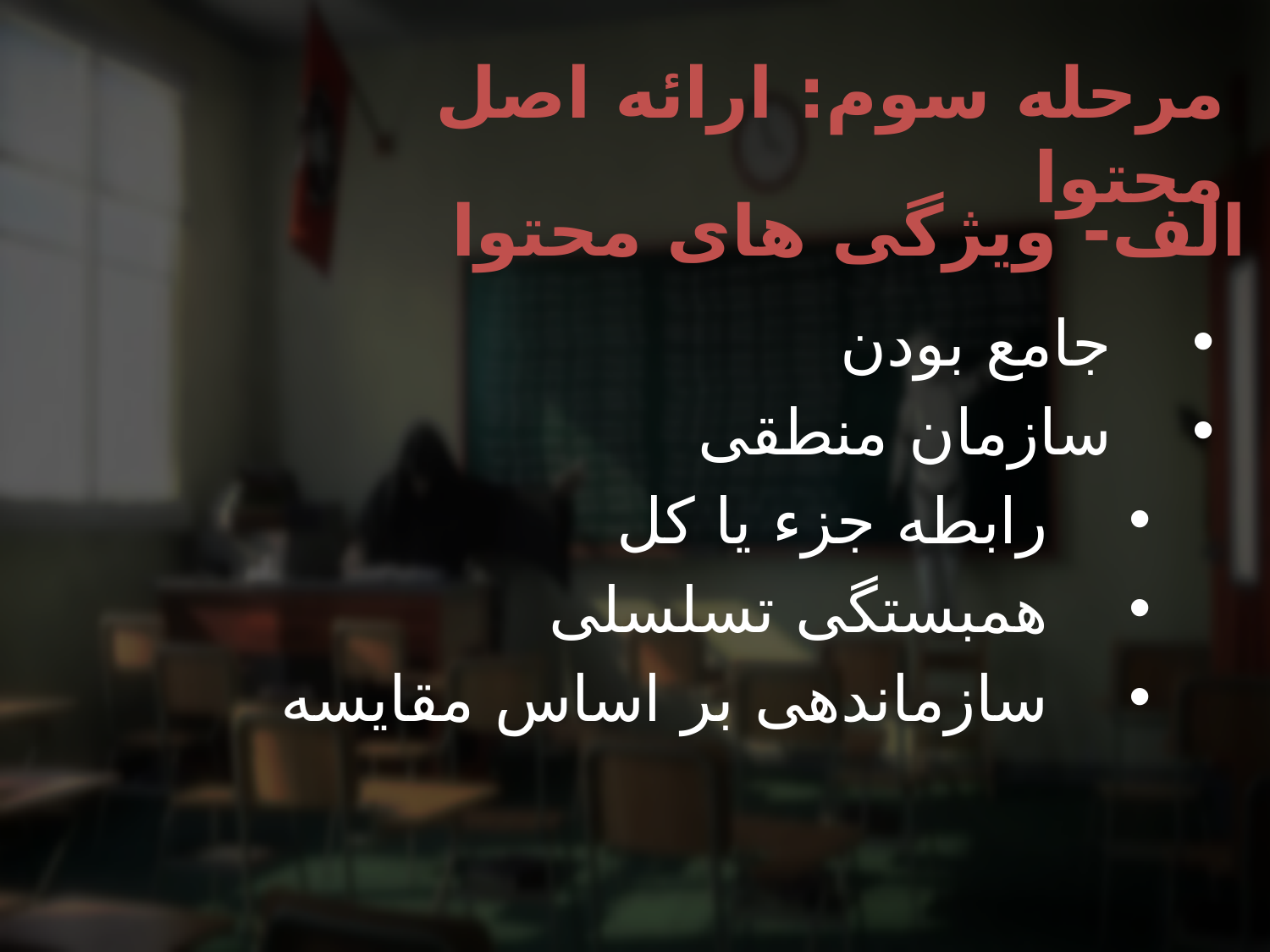

# مرحله سوم: ارائه اصل محتوا
الف- ویژگی های محتوا
جامع بودن
سازمان منطقی
رابطه جزء یا کل
همبستگی تسلسلی
سازماندهی بر اساس مقایسه